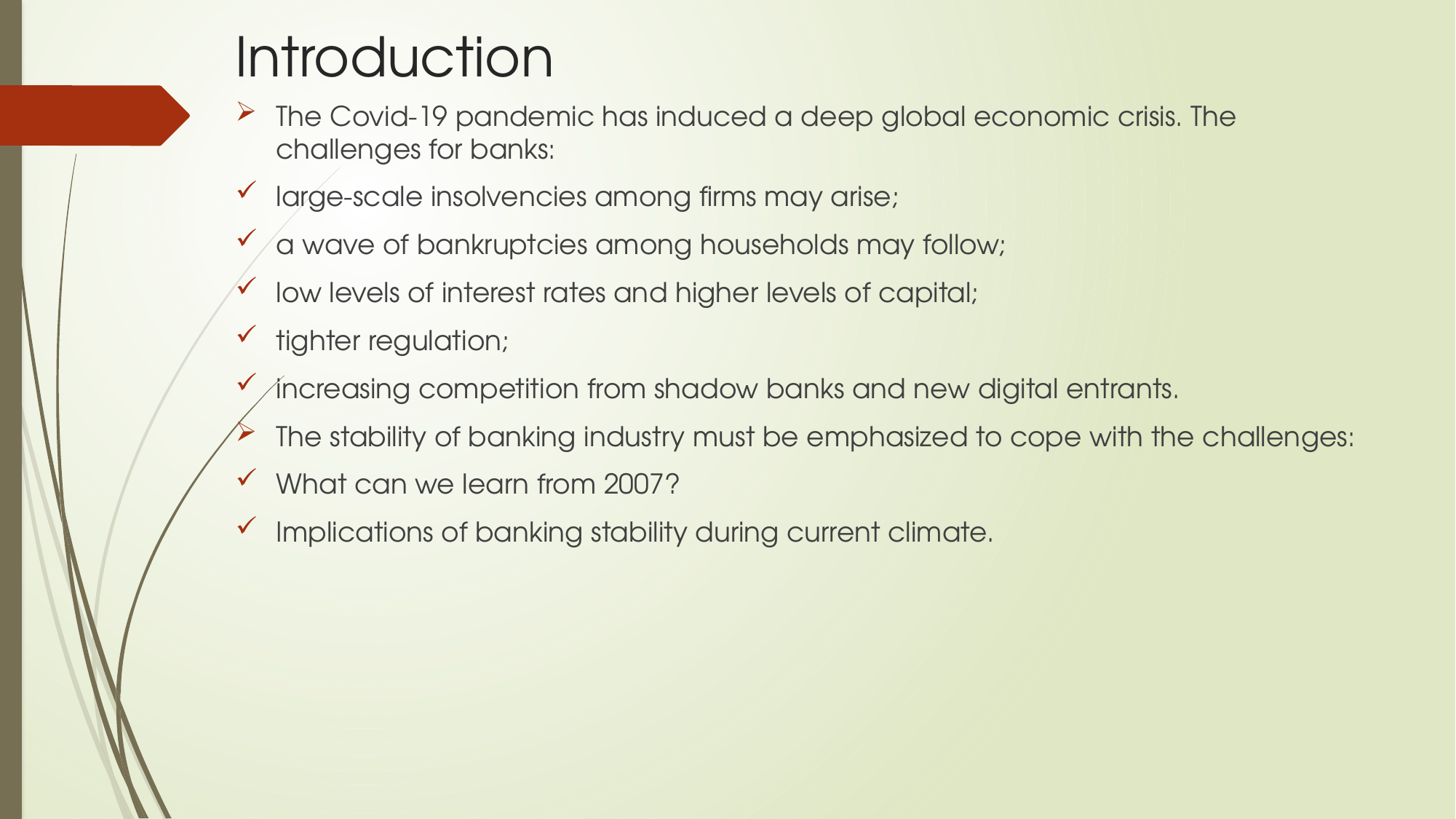

# Introduction
The Covid-19 pandemic has induced a deep global economic crisis. The challenges for banks:
large-scale insolvencies among firms may arise;
a wave of bankruptcies among households may follow;
low levels of interest rates and higher levels of capital;
tighter regulation;
increasing competition from shadow banks and new digital entrants.
The stability of banking industry must be emphasized to cope with the challenges:
What can we learn from 2007?
Implications of banking stability during current climate.